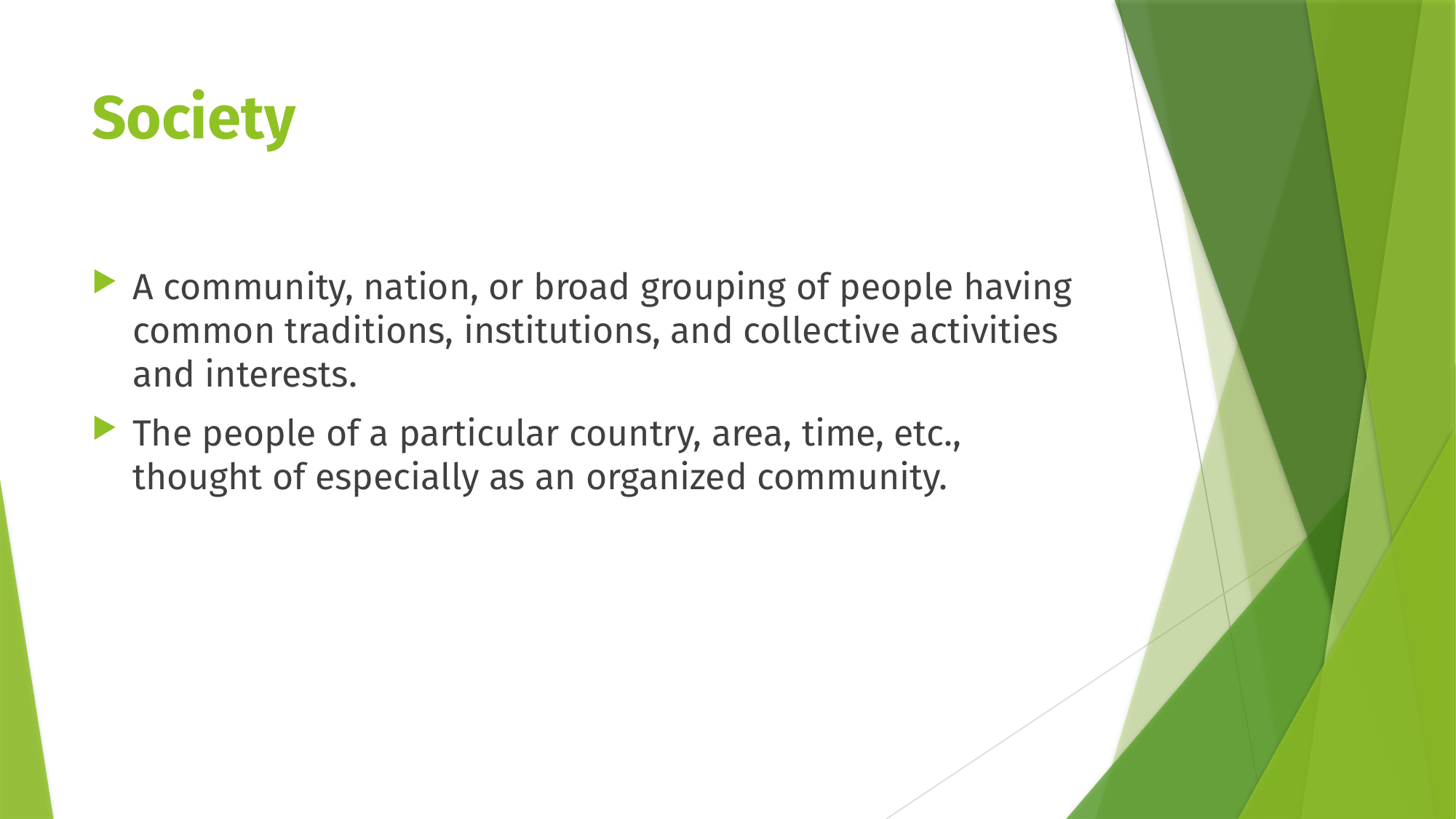

# Society
A community, nation, or broad grouping of people having common traditions, institutions, and collective activities and interests.
The people of a particular country, area, time, etc., thought of especially as an organized community.